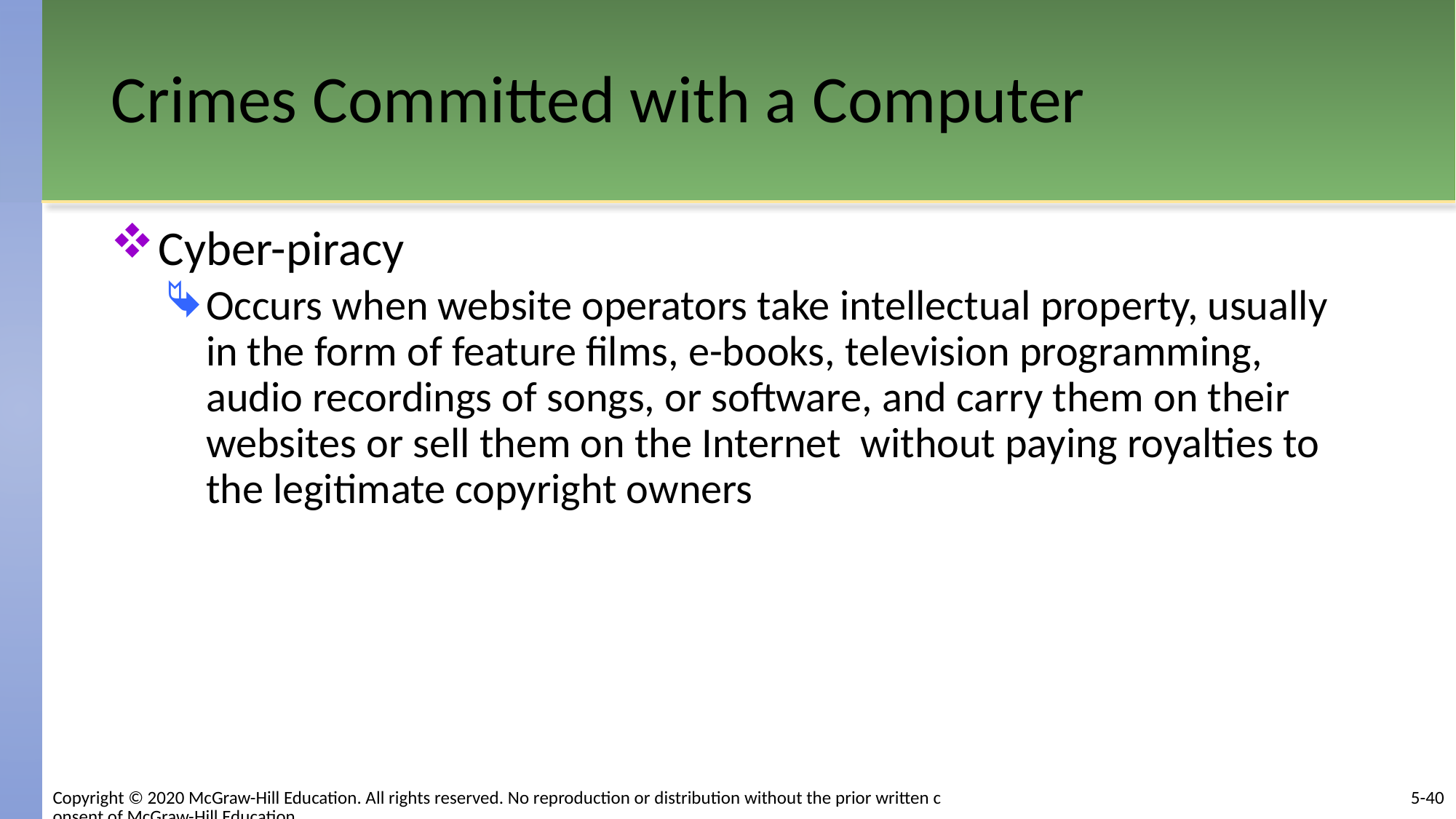

# Crimes Committed with a Computer
Cyber-piracy
Occurs when website operators take intellectual property, usually in the form of feature films, e-books, television programming, audio recordings of songs, or software, and carry them on their websites or sell them on the Internet  without paying royalties to the legitimate copyright owners
5-40
Copyright © 2020 McGraw-Hill Education. All rights reserved. No reproduction or distribution without the prior written consent of McGraw-Hill Education.